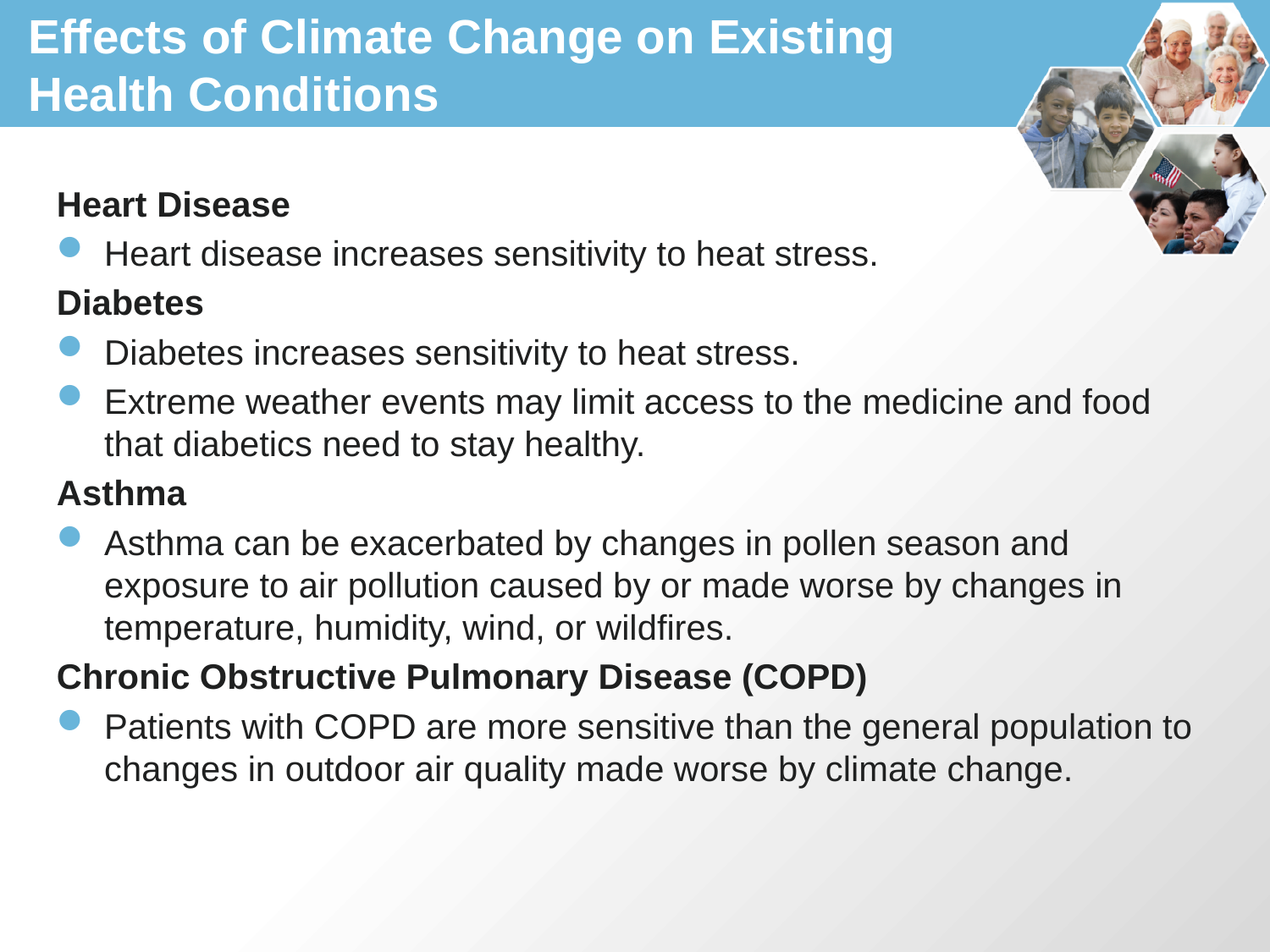

# Effects of Climate Change on Existing Health Conditions
Heart Disease
Heart disease increases sensitivity to heat stress.
Diabetes
Diabetes increases sensitivity to heat stress.
Extreme weather events may limit access to the medicine and food that diabetics need to stay healthy.
Asthma
Asthma can be exacerbated by changes in pollen season and exposure to air pollution caused by or made worse by changes in temperature, humidity, wind, or wildfires.
Chronic Obstructive Pulmonary Disease (COPD)
Patients with COPD are more sensitive than the general population to changes in outdoor air quality made worse by climate change.